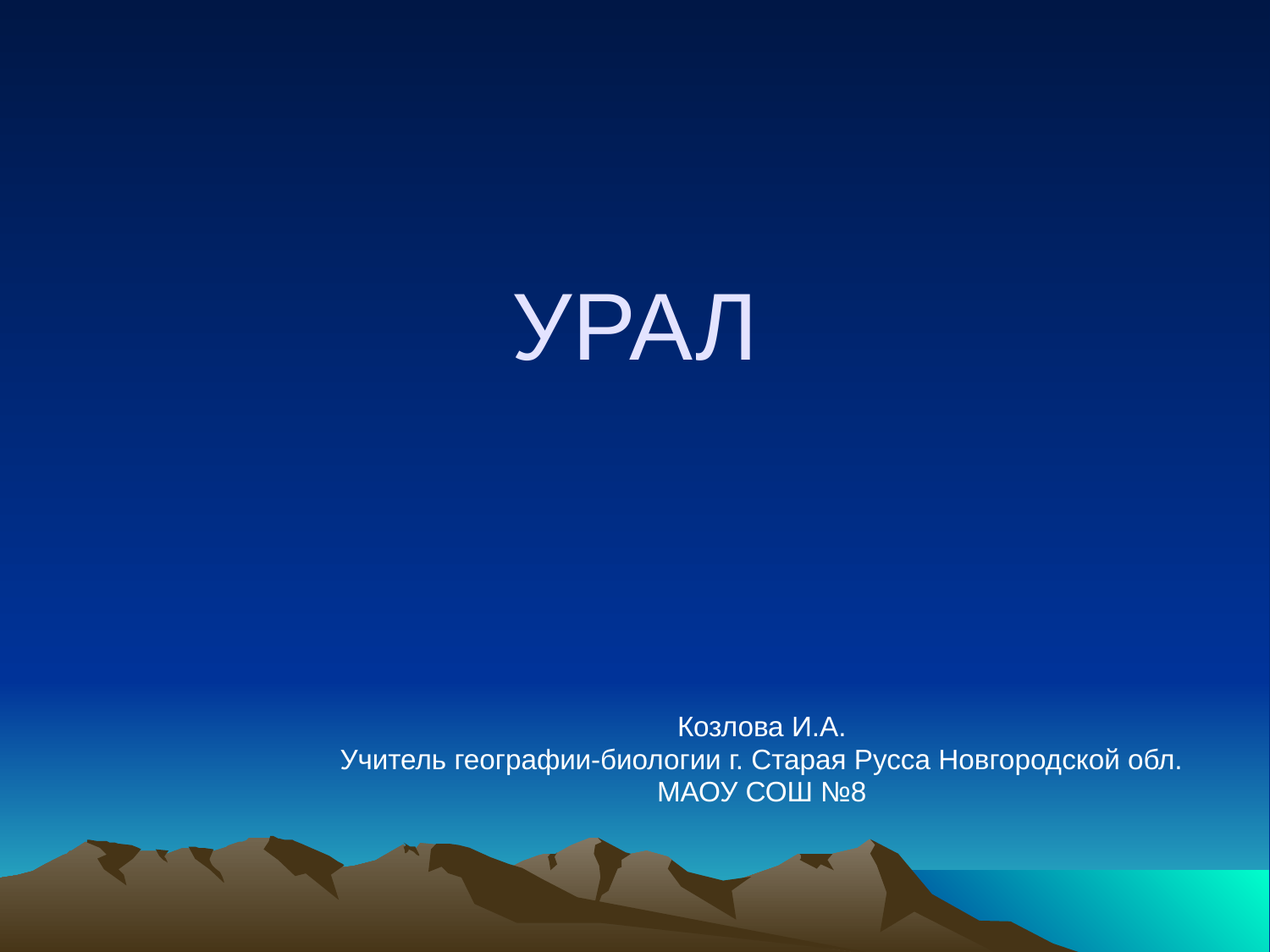

# УРАЛ
Козлова И.А.
Учитель географии-биологии г. Старая Русса Новгородской обл.
МАОУ СОШ №8